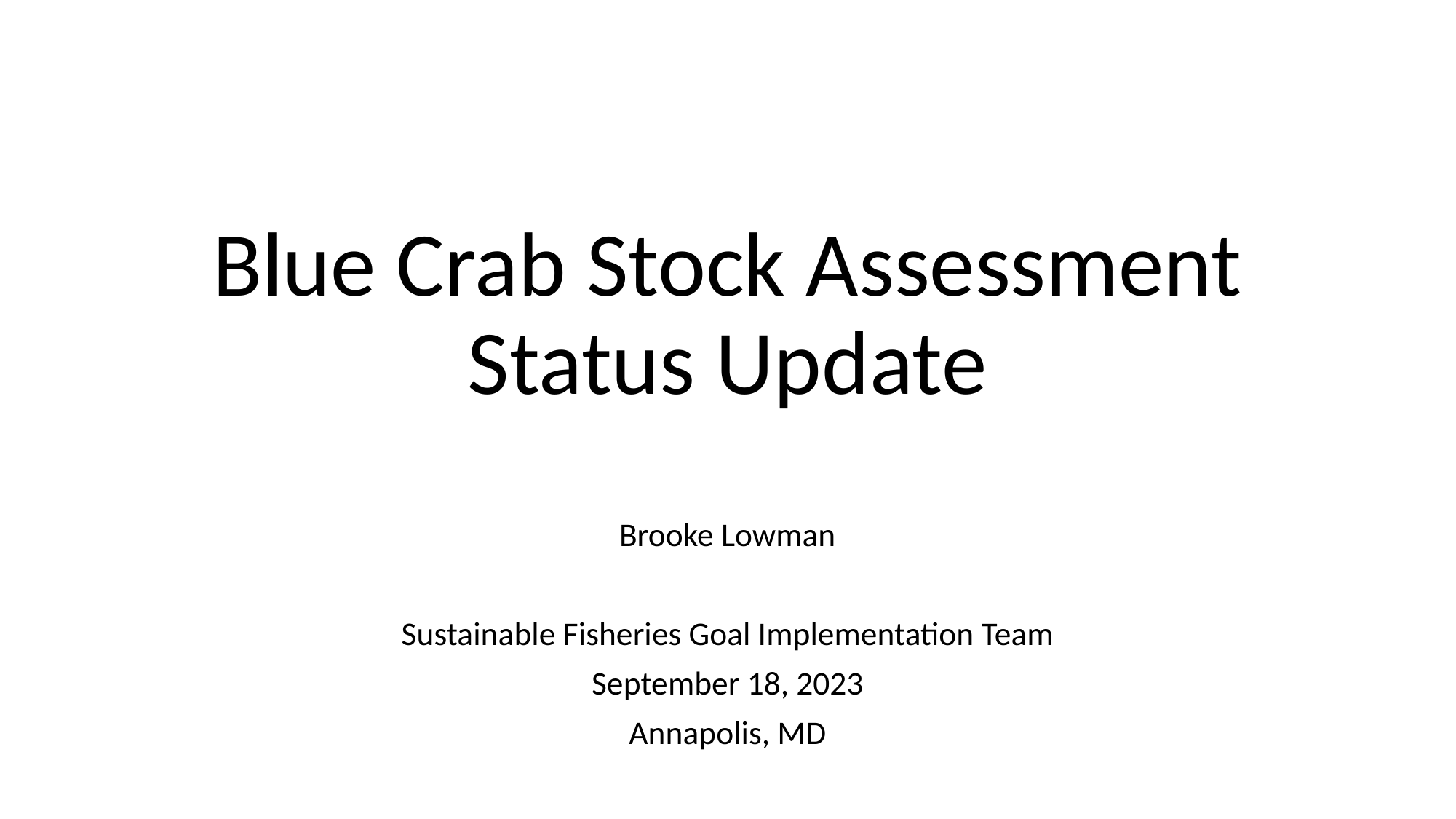

# Blue Crab Stock Assessment Status Update
Brooke Lowman

Sustainable Fisheries Goal Implementation Team
September 18, 2023
Annapolis, MD